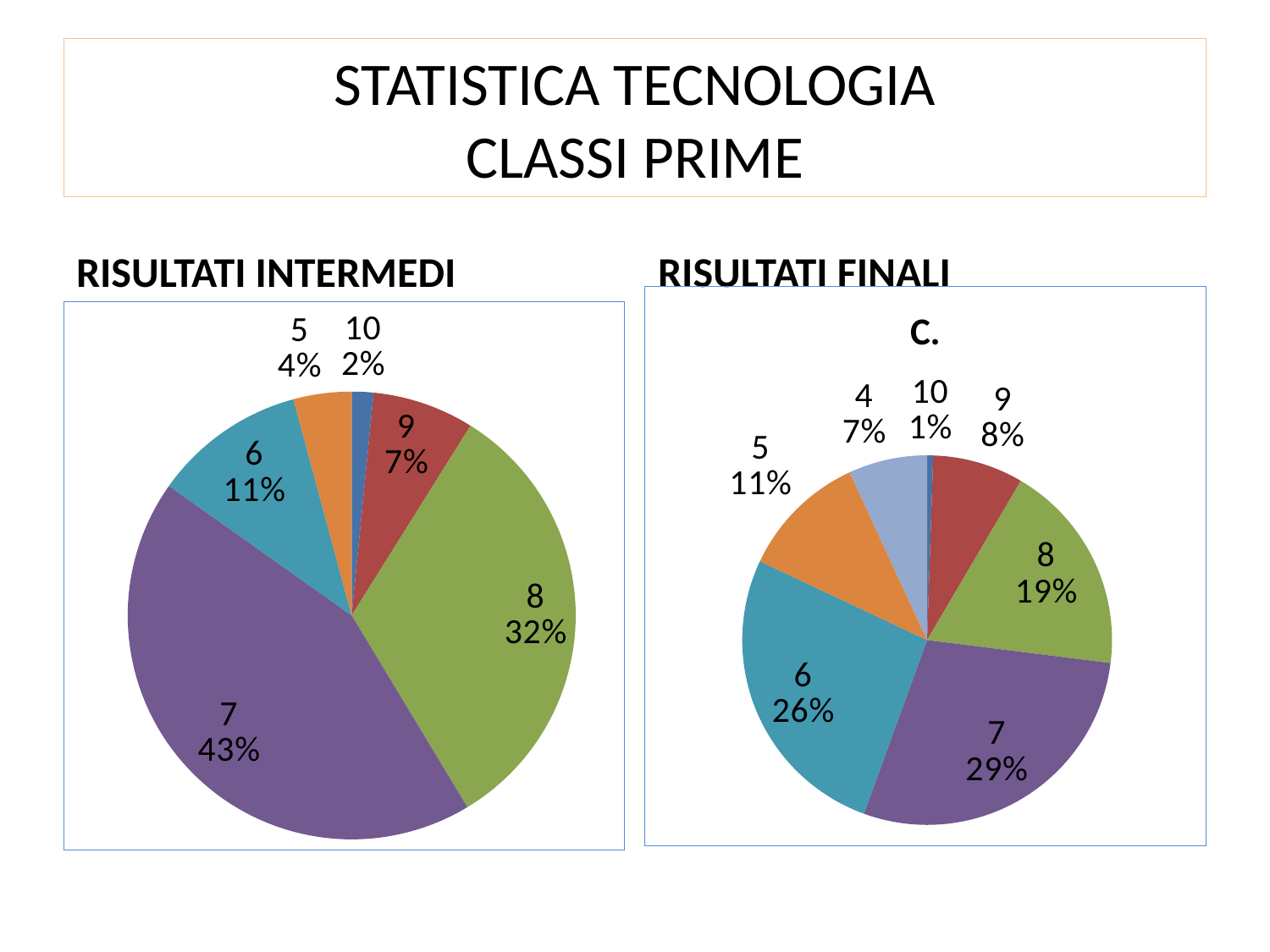

# STATISTICA TECNOLOGIA CLASSI PRIME
RISULTATI INTERMEDI
RISULTATI FINALI

### Chart: C.

| Category | C.PRIME |
|---|---|
| 10 | 1.0 |
| 9 | 15.0 |
| 8 | 35.0 |
| 7 | 54.0 |
| 6 | 50.0 |
| 5 | 21.0 |
| 4 | 13.0 |

### Chart

| Category | C.PRIME |
|---|---|
| 10 | 3.0 |
| 9 | 14.0 |
| 8 | 62.0 |
| 7 | 83.0 |
| 6 | 21.0 |
| 5 | 8.0 |
| 4 | 0.0 |